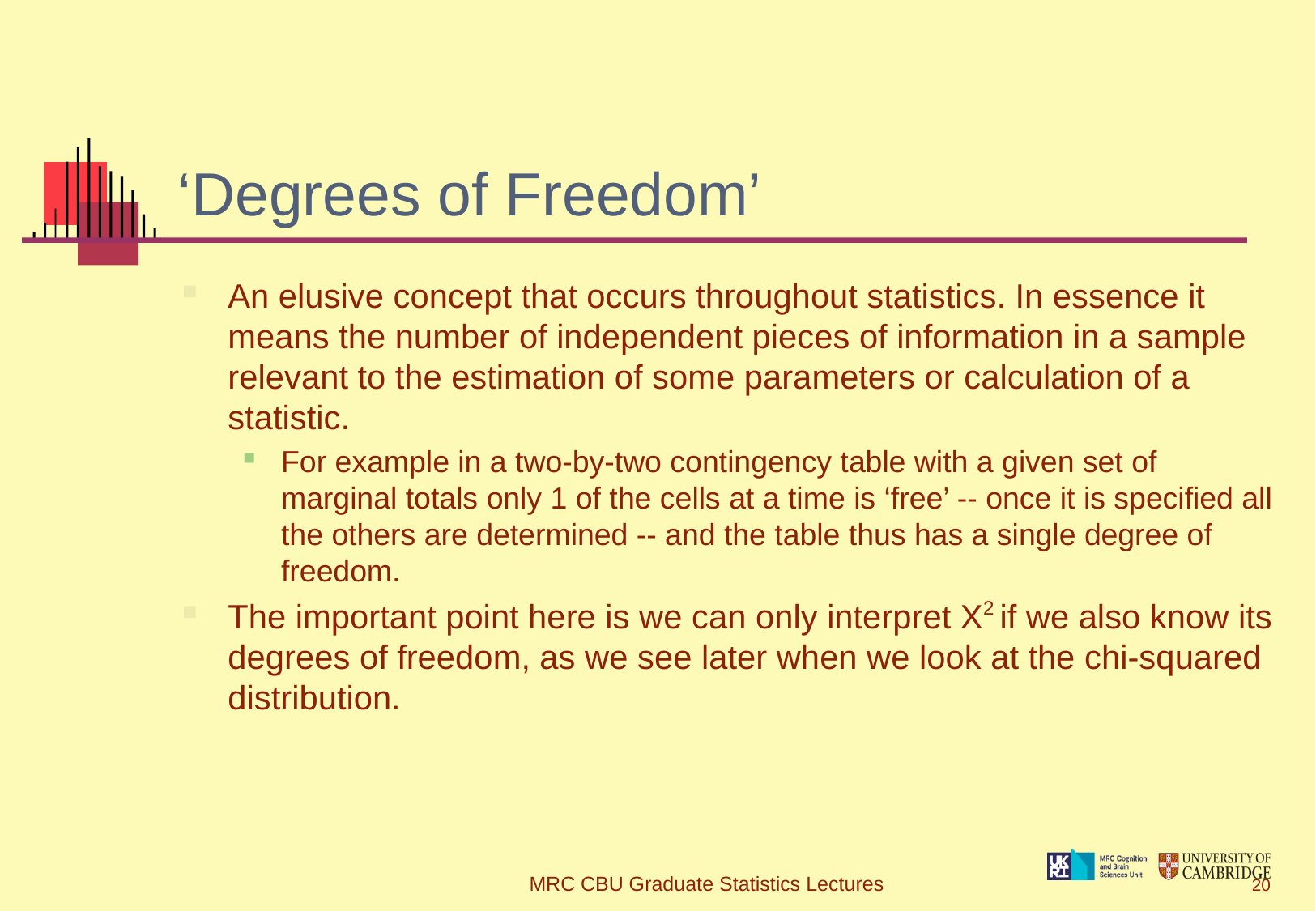

# ‘Degrees of Freedom’
An elusive concept that occurs throughout statistics. In essence it means the number of independent pieces of information in a sample relevant to the estimation of some parameters or calculation of a statistic.
For example in a two-by-two contingency table with a given set of marginal totals only 1 of the cells at a time is ‘free’ -- once it is specified all the others are determined -- and the table thus has a single degree of freedom.
The important point here is we can only interpret X2 if we also know its degrees of freedom, as we see later when we look at the chi-squared distribution.

MRC CBU Graduate Statistics Lectures
20